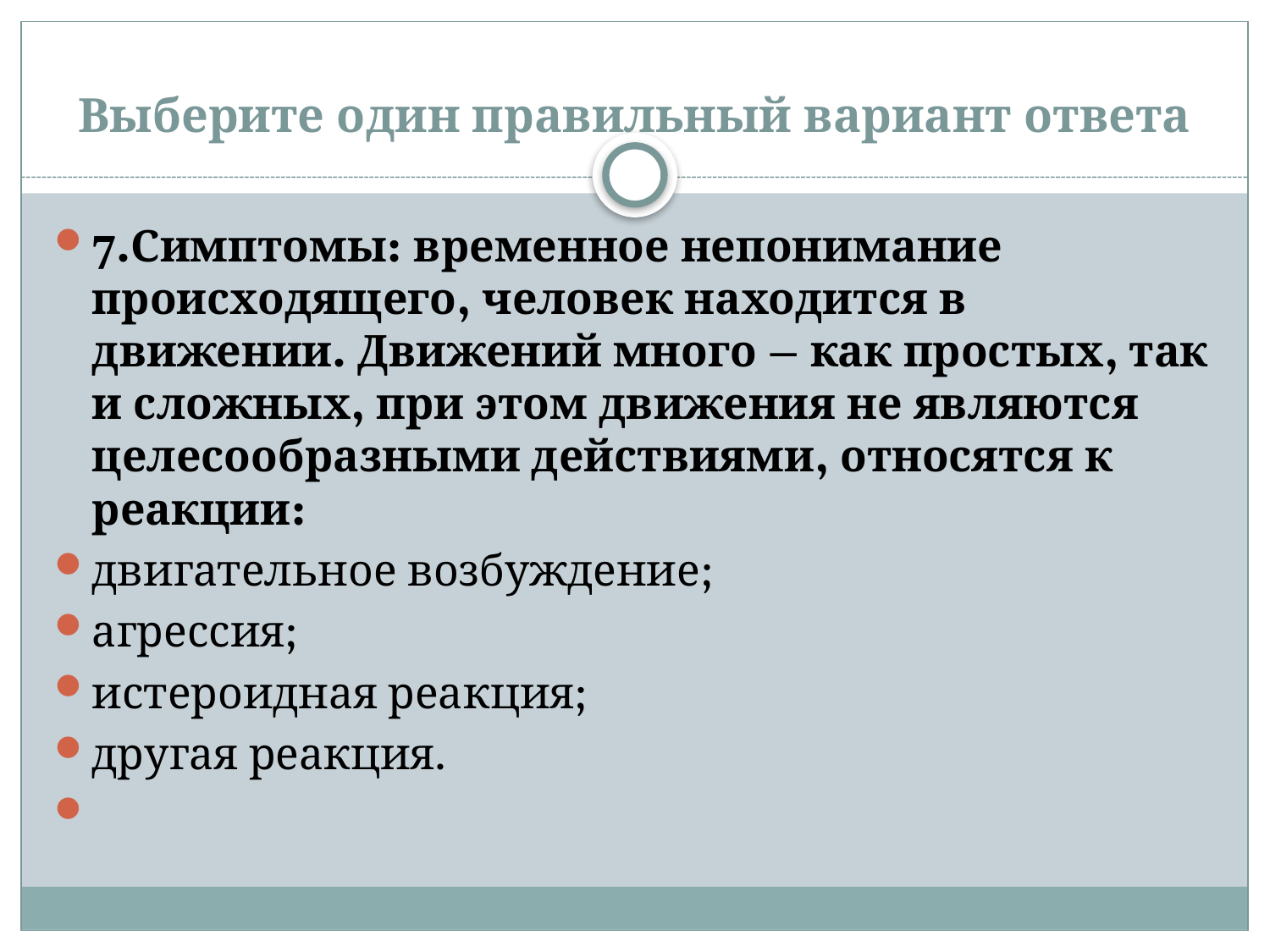

# Выберите один правильный вариант ответа
7.Симптомы: временное непонимание происходящего, человек находится в движении. Движений много – как простых, так и сложных, при этом движения не являются целесообразными действиями, относятся к реакции:
двигательное возбуждение;
агрессия;
истероидная реакция;
другая реакция.